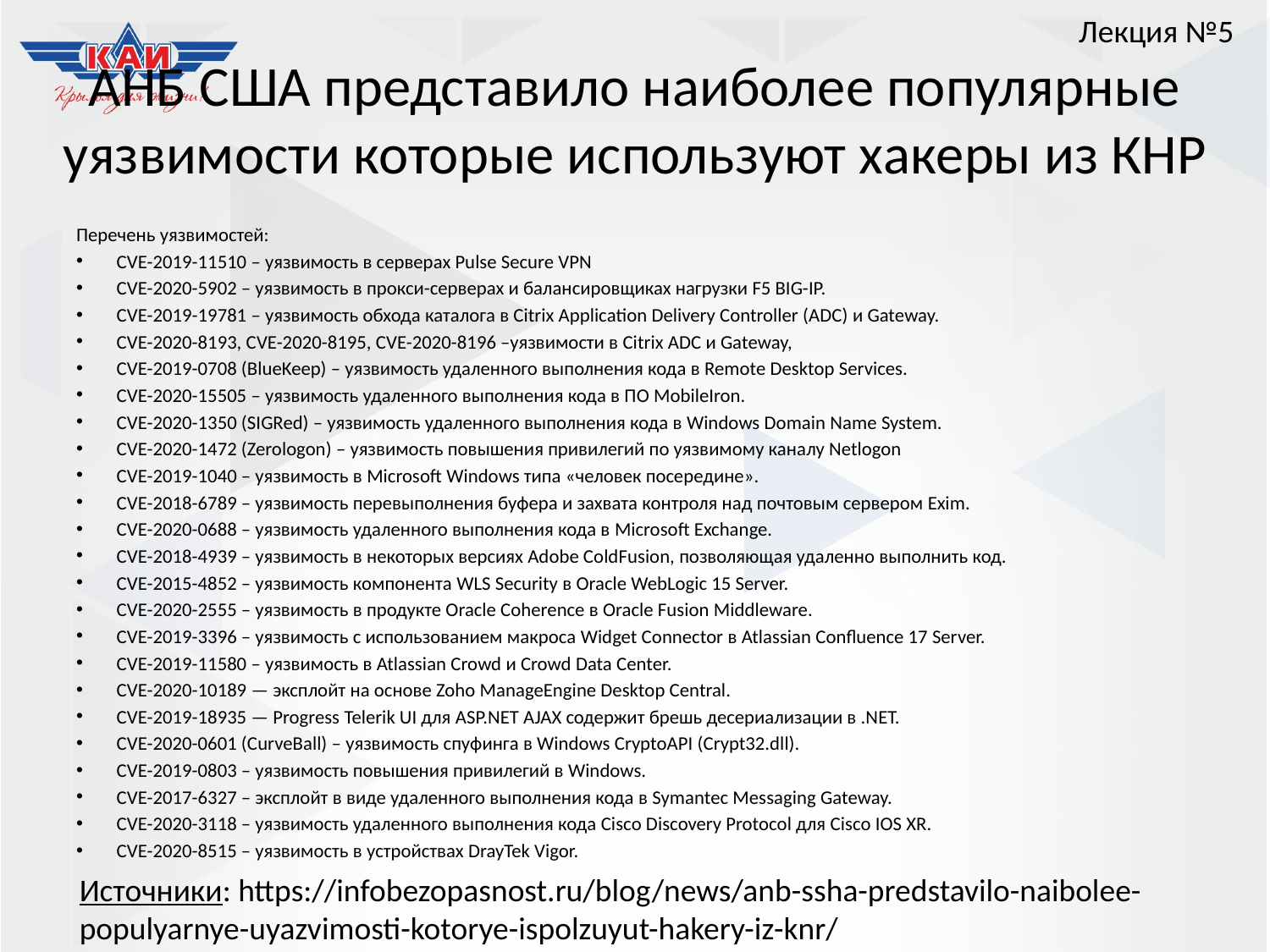

Лекция №5
# АНБ США представило наиболее популярные уязвимости которые используют хакеры из КНР
Перечень уязвимостей:
CVE-2019-11510 – уязвимость в серверах Pulse Secure VPN
CVE-2020-5902 – уязвимость в прокси-серверах и балансировщиках нагрузки F5 BIG-IP.
CVE-2019-19781 – уязвимость обхода каталога в Citrix Application Delivery Controller (ADC) и Gateway.
CVE-2020-8193, CVE-2020-8195, CVE-2020-8196 –уязвимости в Citrix ADC и Gateway,
CVE-2019-0708 (BlueKeep) – уязвимость удаленного выполнения кода в Remote Desktop Services.
CVE-2020-15505 – уязвимость удаленного выполнения кода в ПО MobileIron.
CVE-2020-1350 (SIGRed) – уязвимость удаленного выполнения кода в Windows Domain Name System.
CVE-2020-1472 (Zerologon) – уязвимость повышения привилегий по уязвимому каналу Netlogon
CVE-2019-1040 – уязвимость в Microsoft Windows типа «человек посередине».
CVE-2018-6789 – уязвимость перевыполнения буфера и захвата контроля над почтовым сервером Exim.
CVE-2020-0688 – уязвимость удаленного выполнения кода в Microsoft Exchange.
CVE-2018-4939 – уязвимость в некоторых версиях Adobe ColdFusion, позволяющая удаленно выполнить код.
CVE-2015-4852 – уязвимость компонента WLS Security в Oracle WebLogic 15 Server.
CVE-2020-2555 – уязвимость в продукте Oracle Coherence в Oracle Fusion Middleware.
CVE-2019-3396 – уязвимость с использованием макроса Widget Connector в Atlassian Confluence 17 Server.
CVE-2019-11580 – уязвимость в Atlassian Crowd и Crowd Data Center.
CVE-2020-10189 — эксплойт на основе Zoho ManageEngine Desktop Central.
CVE-2019-18935 — Progress Telerik UI для ASP.NET AJAX содержит брешь десериализации в .NET.
CVE-2020-0601 (CurveBall) – уязвимость спуфинга в Windows CryptoAPI (Crypt32.dll).
CVE-2019-0803 – уязвимость повышения привилегий в Windows.
CVE-2017-6327 – эксплойт в виде удаленного выполнения кода в Symantec Messaging Gateway.
CVE-2020-3118 – уязвимость удаленного выполнения кода Cisco Discovery Protocol для Cisco IOS XR.
CVE-2020-8515 – уязвимость в устройствах DrayTek Vigor.
Источники: https://infobezopasnost.ru/blog/news/anb-ssha-predstavilo-naibolee-populyarnye-uyazvimosti-kotorye-ispolzuyut-hakery-iz-knr/